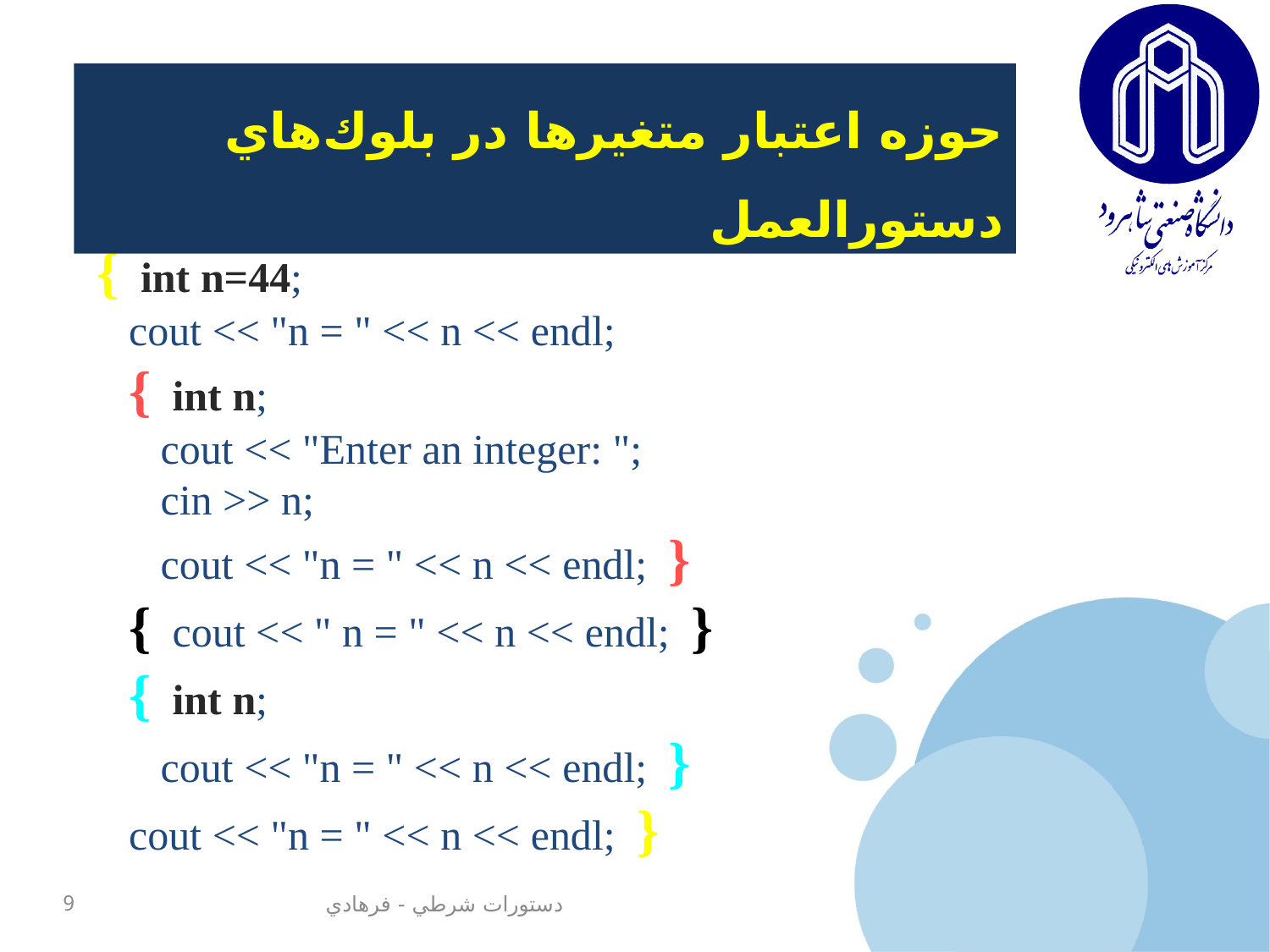

حوزه اعتبار متغيرها در بلوك‌هاي دستورالعمل
int main()
{  int n=44;
   cout << "n = " << n << endl;
   {  int n;
      cout << "Enter an integer: ";
      cin >> n;
      cout << "n = " << n << endl;  }
   {  cout << " n = " << n << endl;  }
   {  int n;
      cout << "n = " << n << endl;  }
   cout << "n = " << n << endl;  }
9
دستورات شرطي - فرهادي